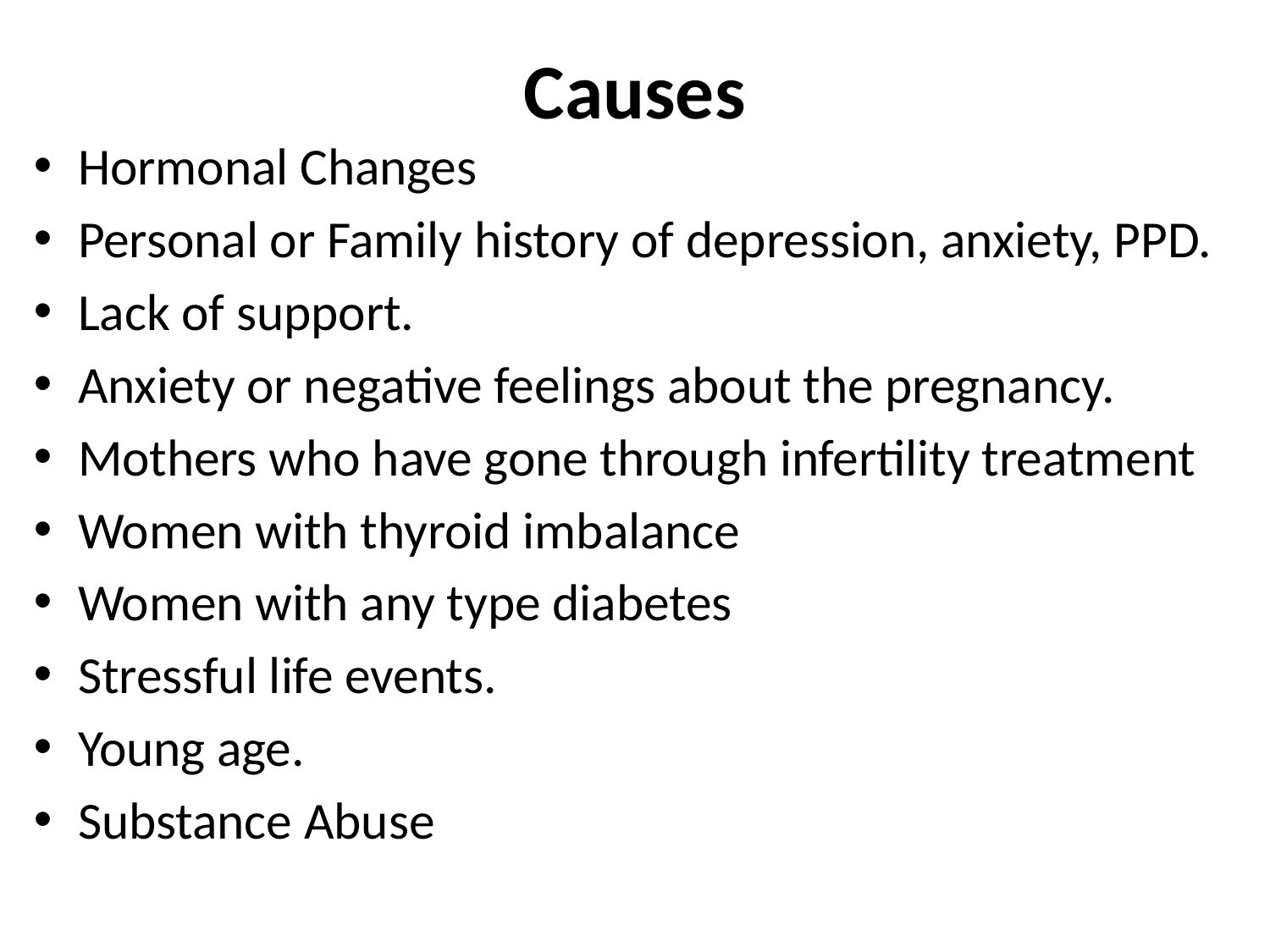

# Causes
Hormonal Changes
Personal or Family history of depression, anxiety, PPD.
Lack of support.
Anxiety or negative feelings about the pregnancy.
Mothers who have gone through infertility treatment
Women with thyroid imbalance
Women with any type diabetes
Stressful life events.
Young age.
Substance Abuse